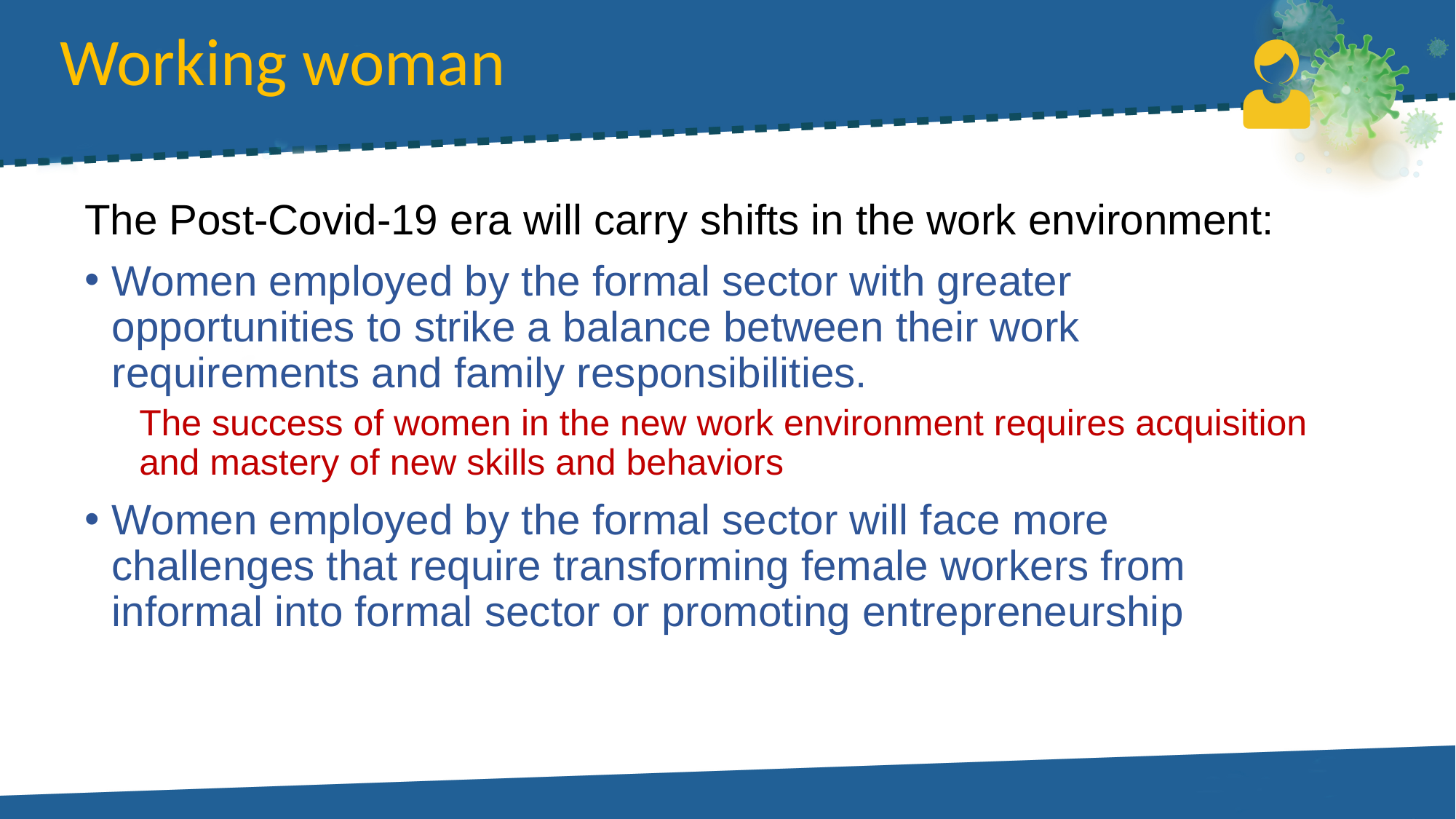

# Working woman
The Post-Covid-19 era will carry shifts in the work environment:
Women employed by the formal sector with greater opportunities to strike a balance between their work requirements and family responsibilities.
The success of women in the new work environment requires acquisition and mastery of new skills and behaviors
Women employed by the formal sector will face more challenges that require transforming female workers from informal into formal sector or promoting entrepreneurship